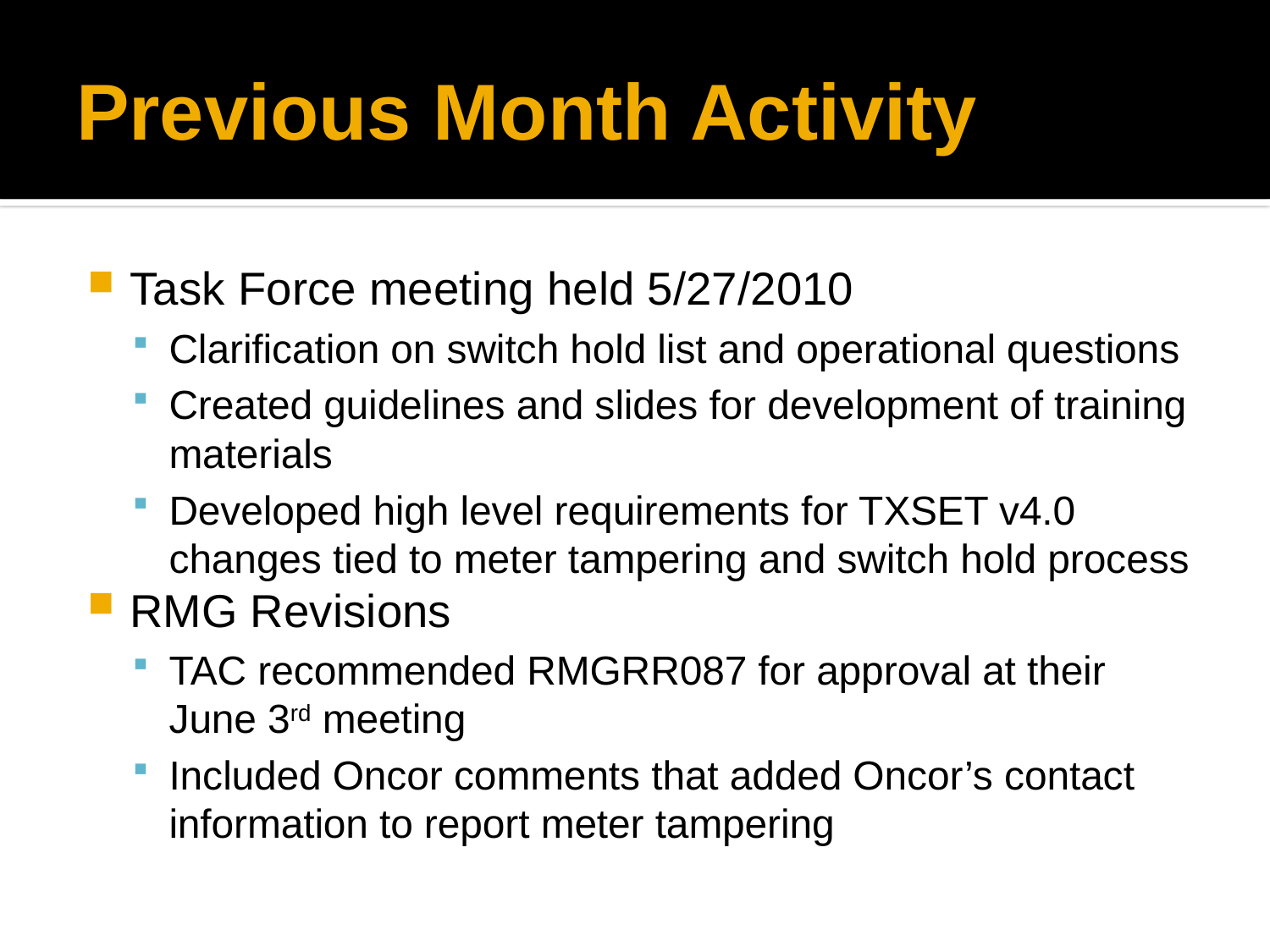

# Previous Month Activity
Task Force meeting held 5/27/2010
Clarification on switch hold list and operational questions
Created guidelines and slides for development of training materials
Developed high level requirements for TXSET v4.0 changes tied to meter tampering and switch hold process
RMG Revisions
TAC recommended RMGRR087 for approval at their June 3rd meeting
Included Oncor comments that added Oncor’s contact information to report meter tampering